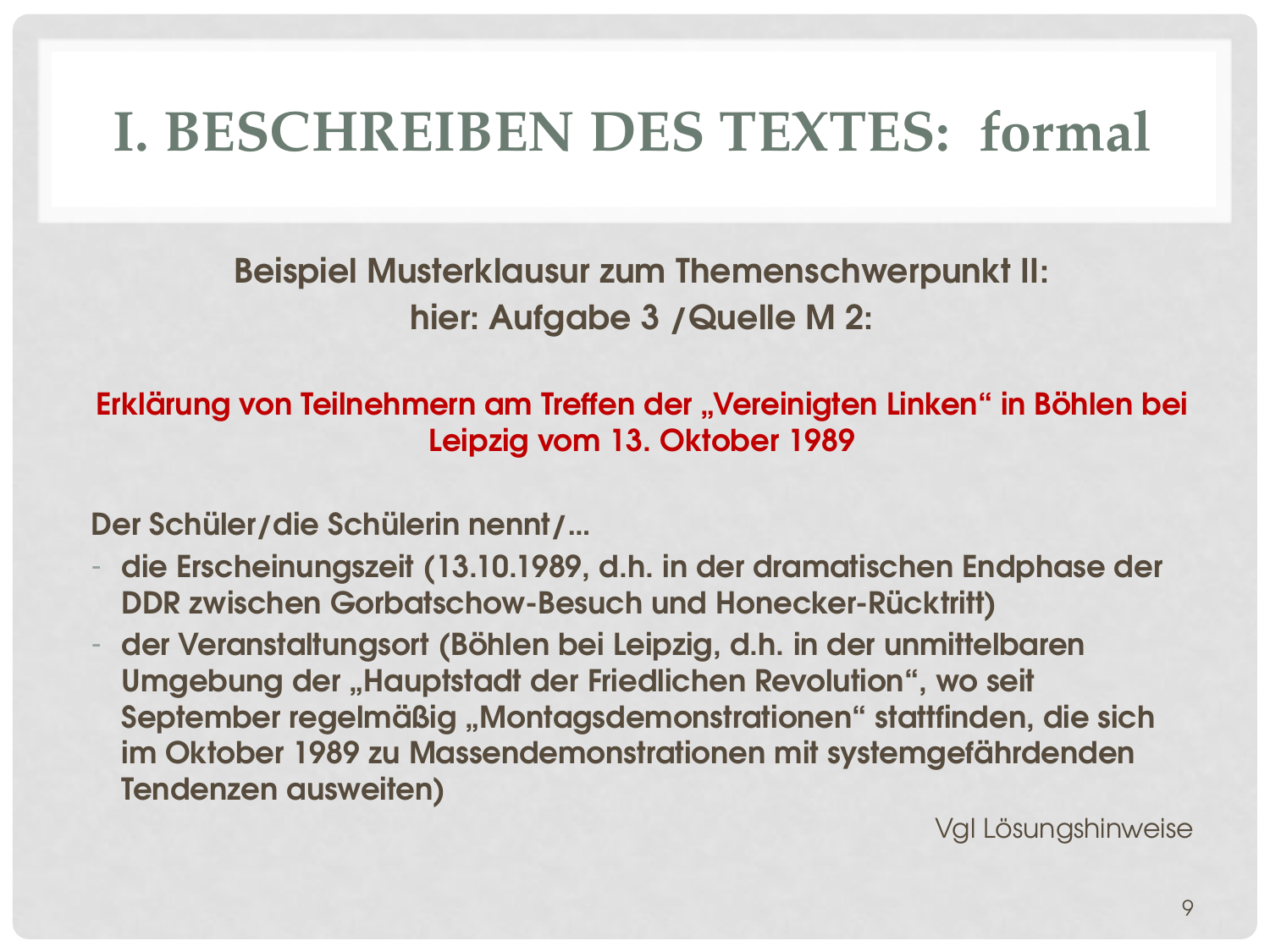

# I. Beschreiben des Textes:  formal
Beispiel Musterklausur zum Themenschwerpunkt II:
hier: Aufgabe 3 /Quelle M 2:

Erklärung von Teilnehmern am Treffen der „Vereinigten Linken“ in Böhlen bei Leipzig vom 13. Oktober 1989

Der Schüler/die Schülerin nennt/…
die Erscheinungszeit (13.10.1989, d.h. in der dramatischen Endphase der DDR zwischen Gorbatschow-Besuch und Honecker-Rücktritt)
der Veranstaltungsort (Böhlen bei Leipzig, d.h. in der unmittelbaren Umgebung der „Hauptstadt der Friedlichen Revolution“, wo seit September regelmäßig „Montagsdemonstrationen“ stattfinden, die sich im Oktober 1989 zu Massendemonstrationen mit systemgefährdenden Tendenzen ausweiten)
Vgl Lösungshinweise
9